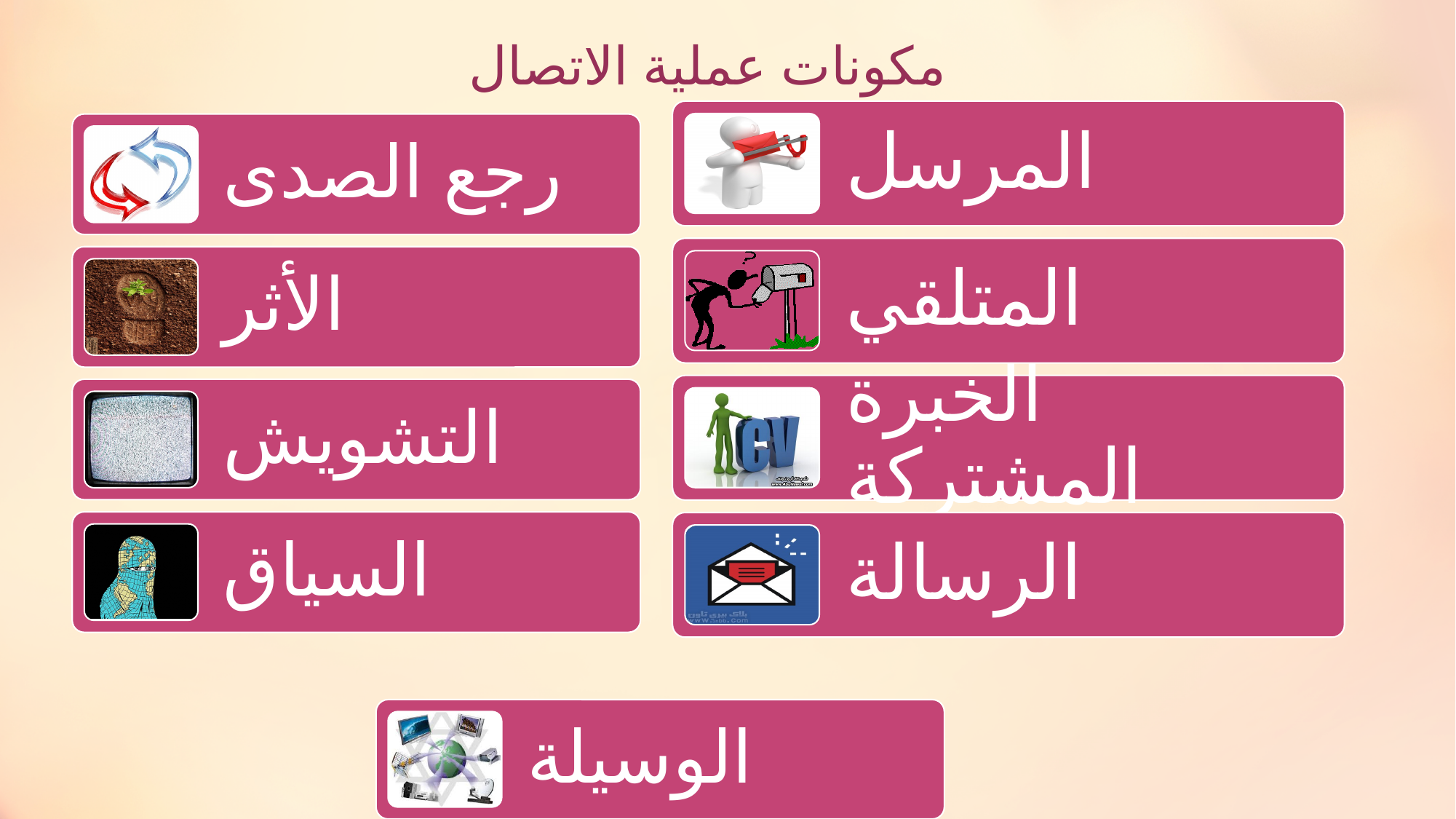

# مكونات عملية الاتصال
المرسل
المتلقي
الخبرة المشتركة
الرسالة
رجع الصدى
الأثر
التشويش
السياق
الوسيلة